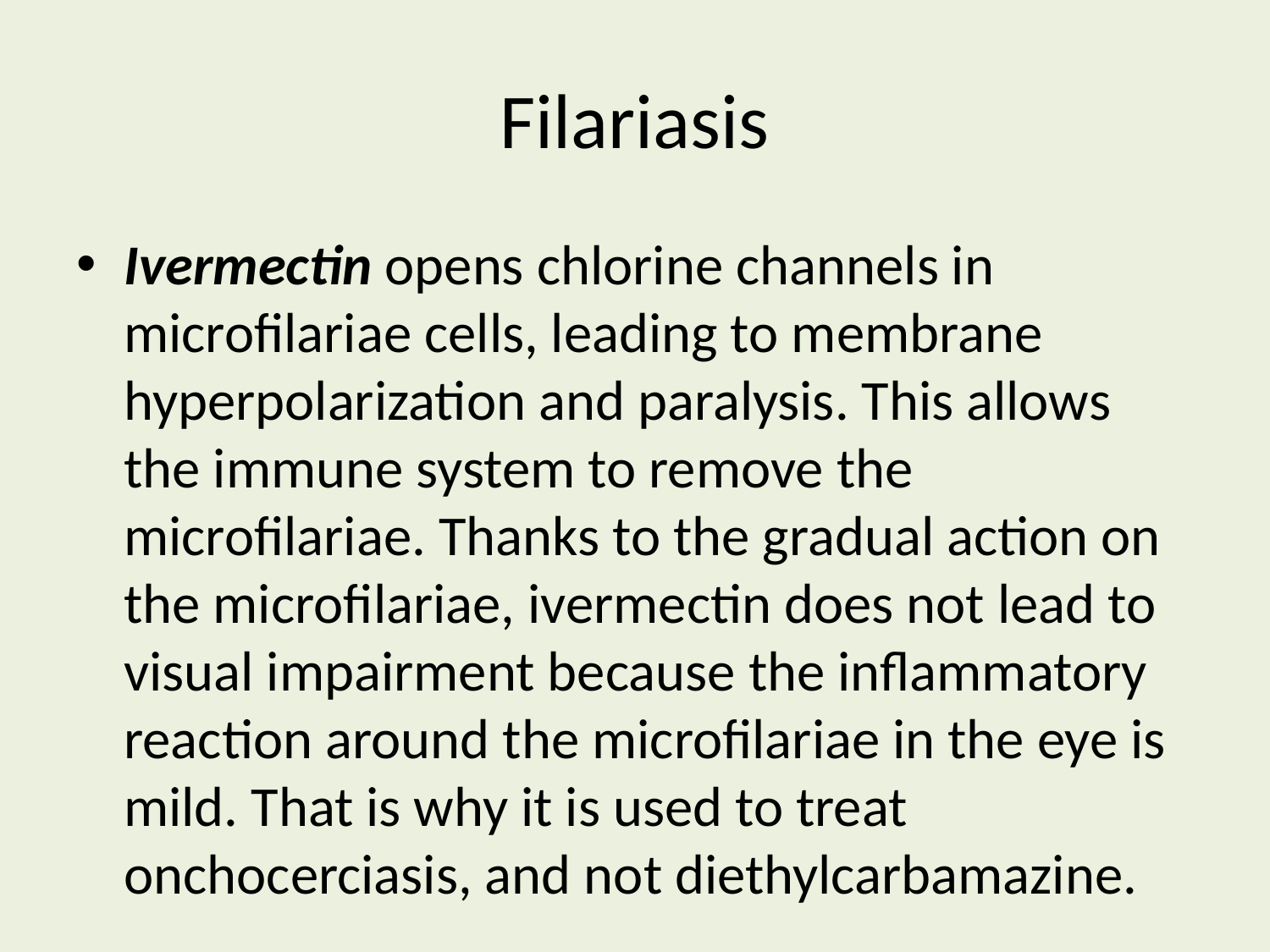

# Filariasis
Ivermectin opens chlorine channels in microfilariae cells, leading to membrane hyperpolarization and paralysis. This allows the immune system to remove the microfilariae. Thanks to the gradual action on the microfilariae, ivermectin does not lead to visual impairment because the inflammatory reaction around the microfilariae in the eye is mild. That is why it is used to treat onchocerciasis, and not diethylcarbamazine.